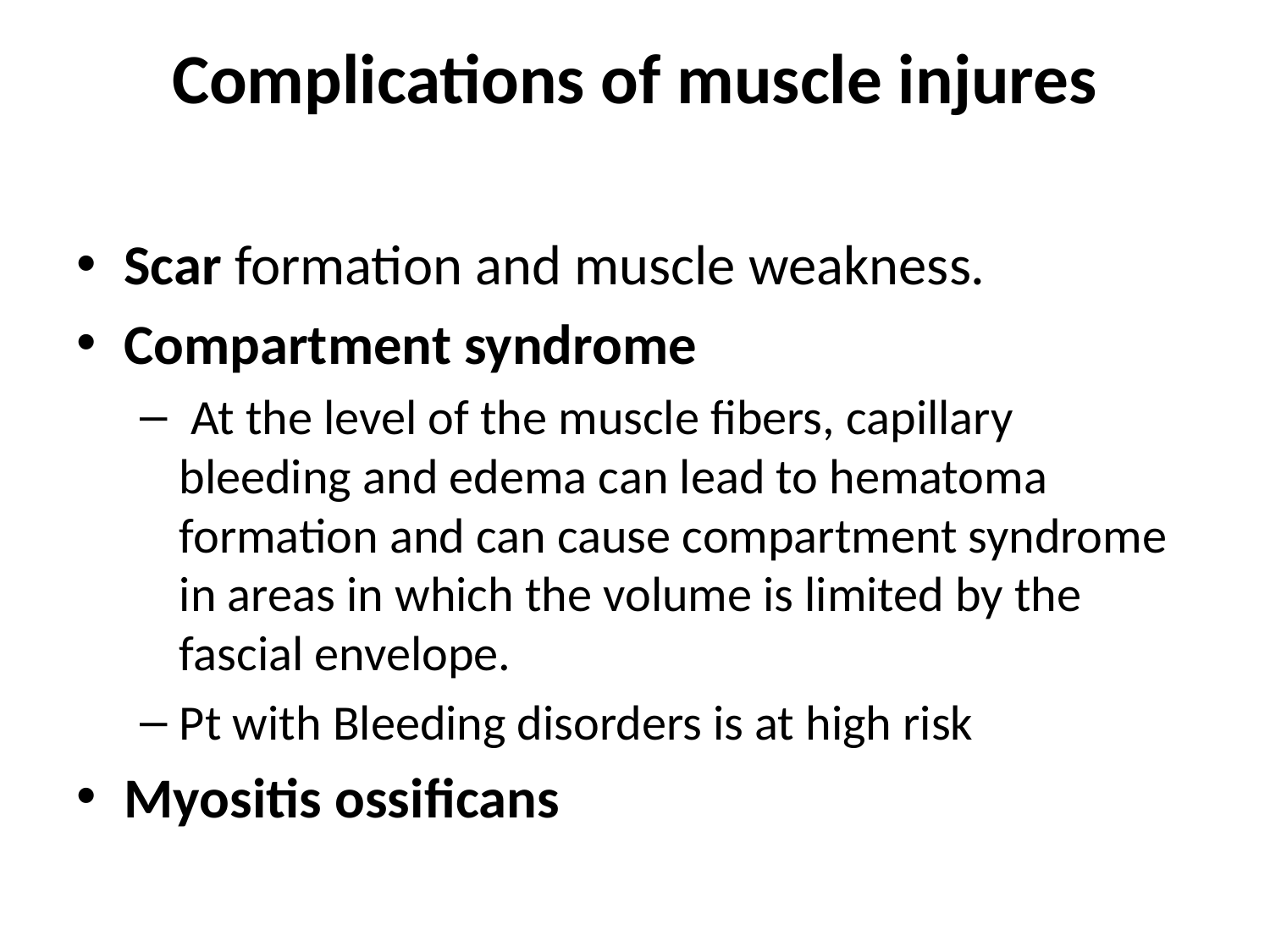

# Complications of muscle injures
Scar formation and muscle weakness.
Compartment syndrome
 At the level of the muscle fibers, capillary bleeding and edema can lead to hematoma formation and can cause compartment syndrome in areas in which the volume is limited by the fascial envelope.
Pt with Bleeding disorders is at high risk
Myositis ossificans